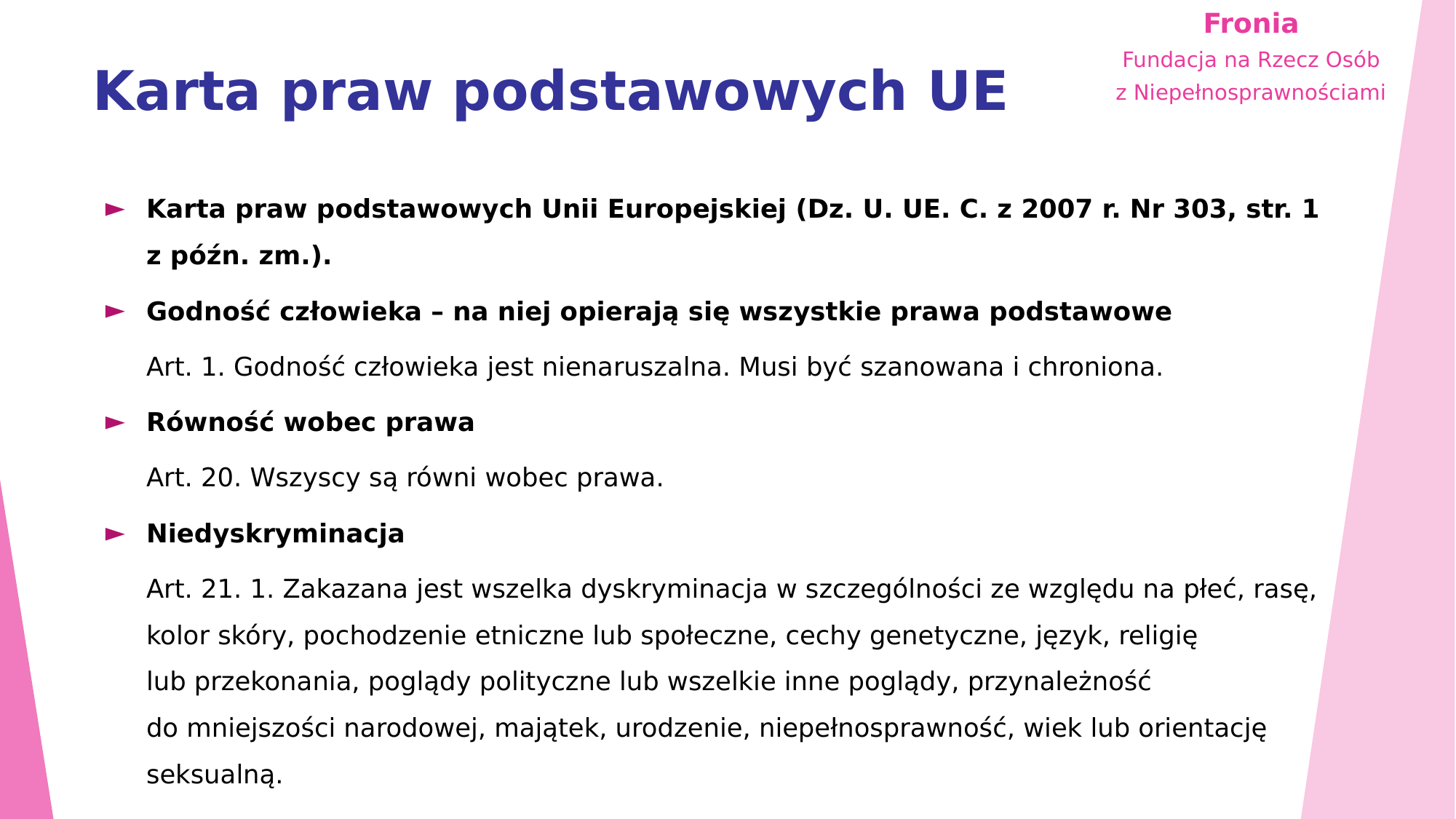

# Karta praw podstawowych UE
Karta praw podstawowych Unii Europejskiej (Dz. U. UE. C. z 2007 r. Nr 303, str. 1 z późn. zm.).
Godność człowieka – na niej opierają się wszystkie prawa podstawowe
Art. 1. Godność człowieka jest nienaruszalna. Musi być szanowana i chroniona.
Równość wobec prawa
Art. 20. Wszyscy są równi wobec prawa.
Niedyskryminacja
Art. 21. 1. Zakazana jest wszelka dyskryminacja w szczególności ze względu na płeć, rasę, kolor skóry, pochodzenie etniczne lub społeczne, cechy genetyczne, język, religię lub przekonania, poglądy polityczne lub wszelkie inne poglądy, przynależność do mniejszości narodowej, majątek, urodzenie, niepełnosprawność, wiek lub orientację seksualną.